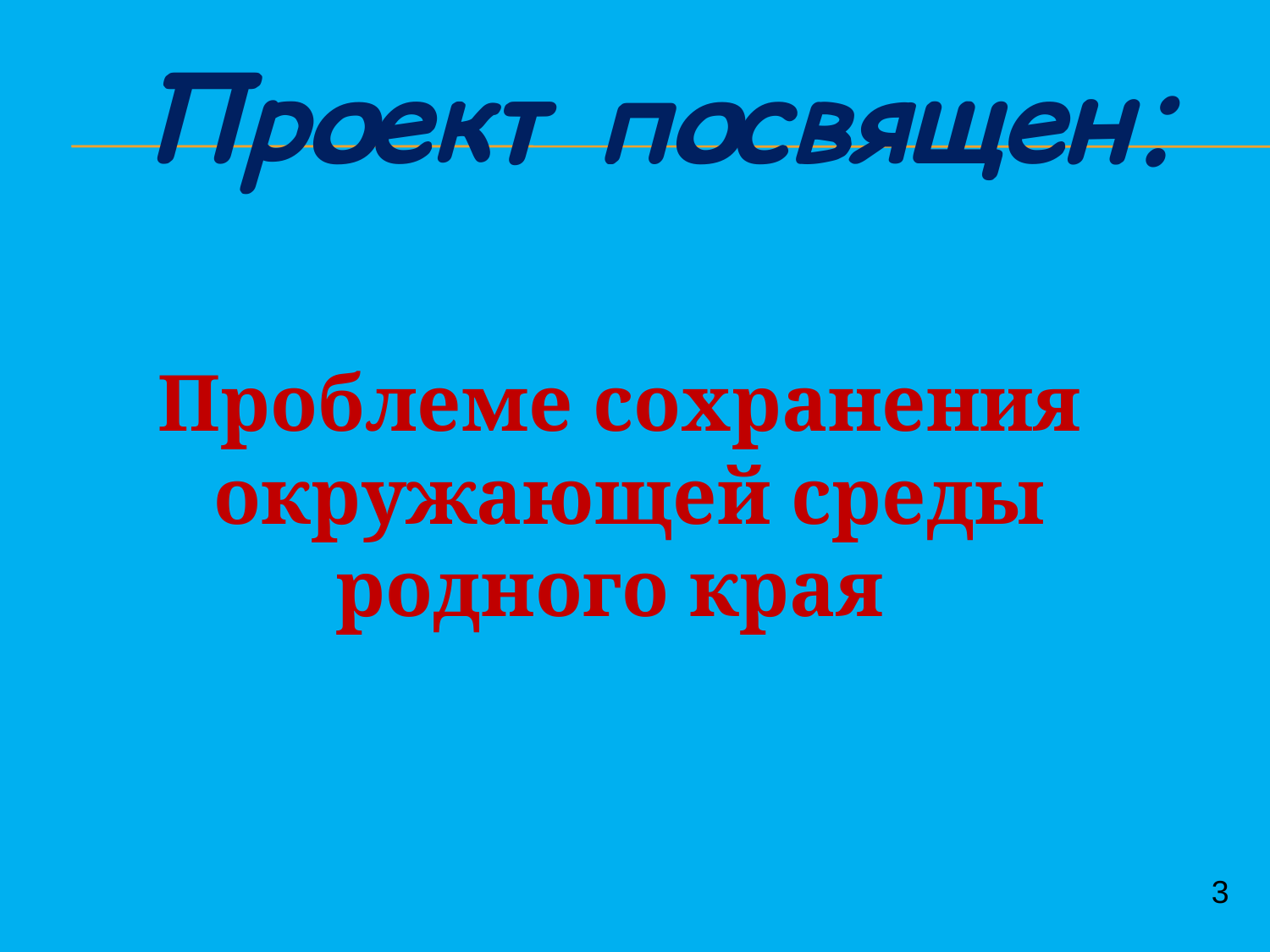

Проект посвящен:
Проблеме сохранения  окружающей среды родного края
3